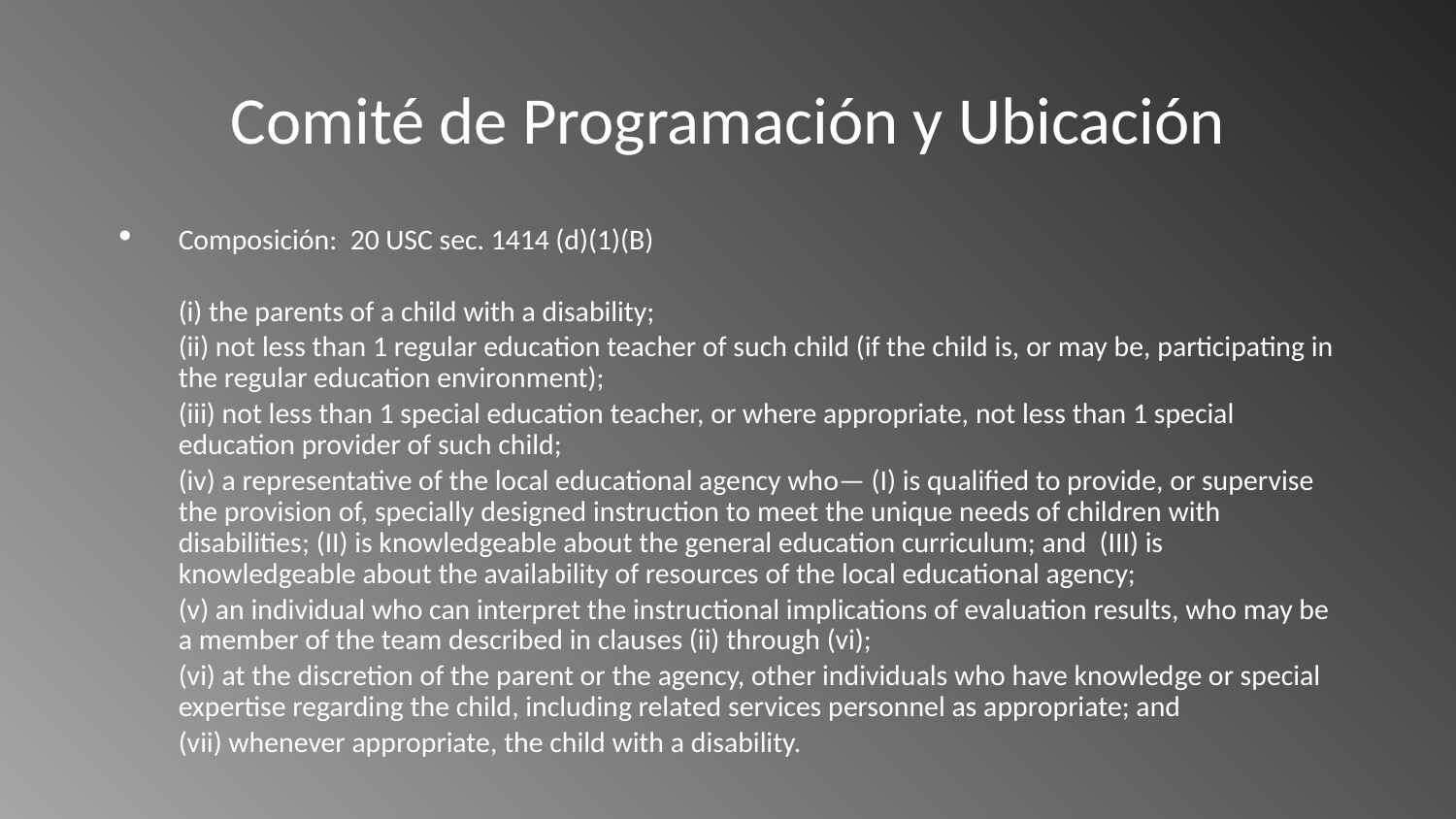

# Comité de Programación y Ubicación
Composición:  20 USC sec. 1414 (d)(1)(B)

	(i) the parents of a child with a disability;
	(ii) not less than 1 regular education teacher of such child (if the child is, or may be, participating in the regular education environment);
	(iii) not less than 1 special education teacher, or where appropriate, not less than 1 special education provider of such child;
	(iv) a representative of the local educational agency who— (I) is qualified to provide, or supervise the provision of, specially designed instruction to meet the unique needs of children with disabilities; (II) is knowledgeable about the general education curriculum; and  (III) is knowledgeable about the availability of resources of the local educational agency;
	(v) an individual who can interpret the instructional implications of evaluation results, who may be a member of the team described in clauses (ii) through (vi);
	(vi) at the discretion of the parent or the agency, other individuals who have knowledge or special expertise regarding the child, including related services personnel as appropriate; and
	(vii) whenever appropriate, the child with a disability.